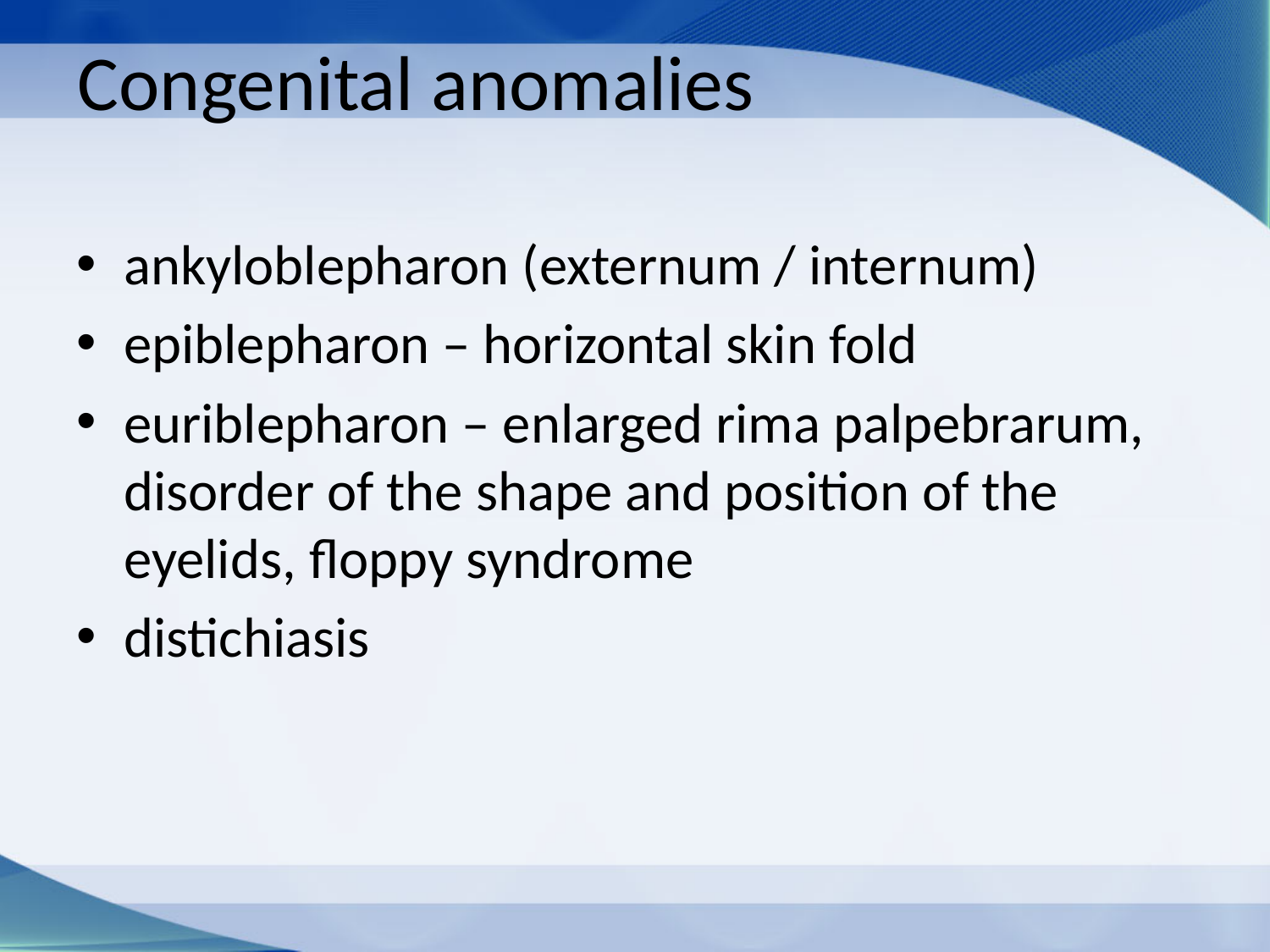

# Congenital anomalies
ankyloblepharon (externum / internum)
epiblepharon – horizontal skin fold
euriblepharon – enlarged rima palpebrarum, disorder of the shape and position of the eyelids, floppy syndrome
distichiasis